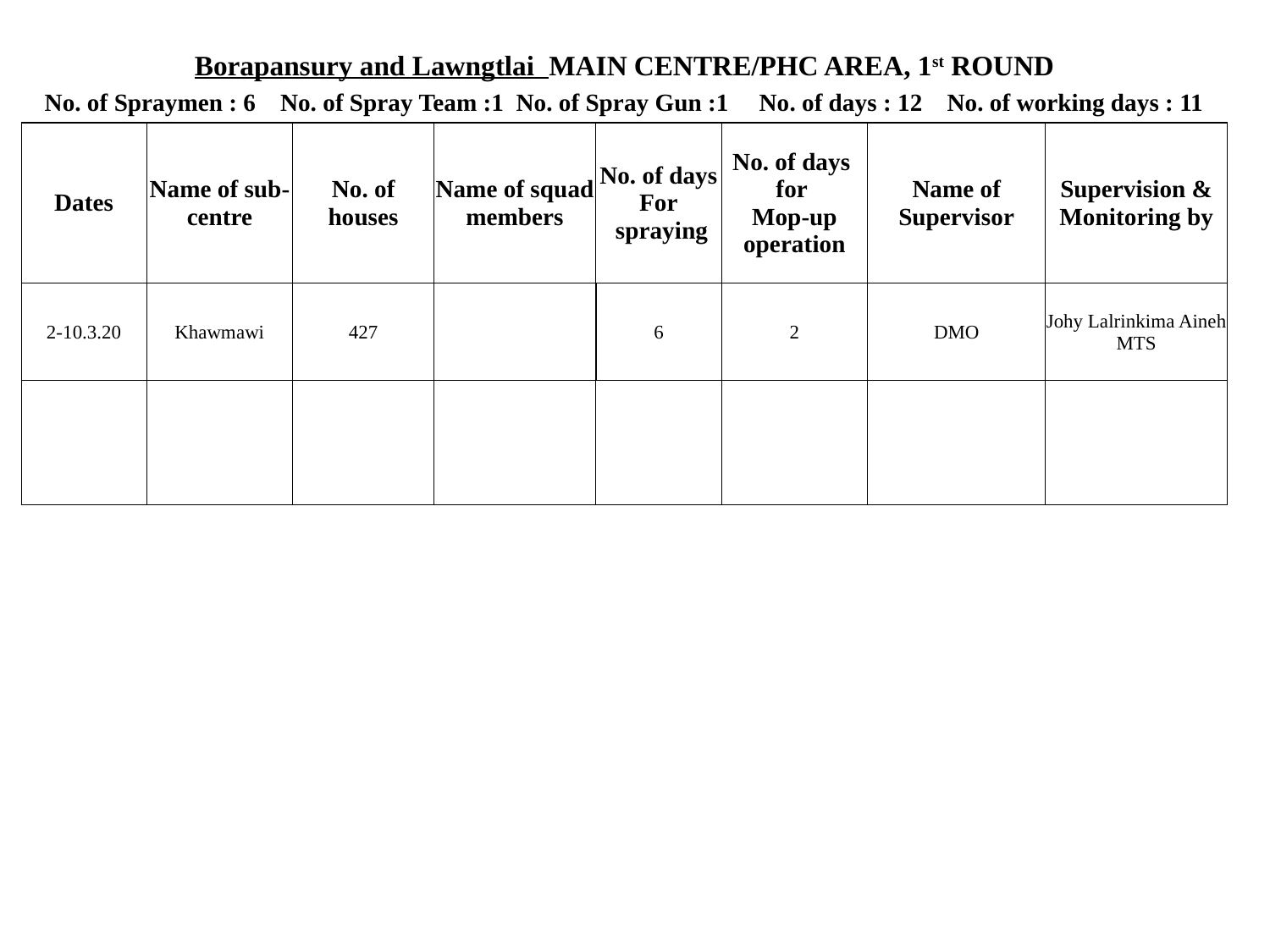

| Borapansury and Lawngtlai MAIN CENTRE/PHC AREA, 1st ROUND |  |  |  |  |  |  |  |
| --- | --- | --- | --- | --- | --- | --- | --- |
| No. of Spraymen : 6 No. of Spray Team :1 No. of Spray Gun :1 No. of days : 12 No. of working days : 11 |  |  |  |  |  |  |  |
| Dates | Name of sub-centre | No. of houses | Name of squad members | No. of days For spraying | No. of days for Mop-up operation | Name of Supervisor | Supervision & Monitoring by |
| 2-10.3.20 | Khawmawi | 427 |  | 6 | 2 | DMO | Johy Lalrinkima Aineh MTS |
|  |  |  |  |  |  |  |  |